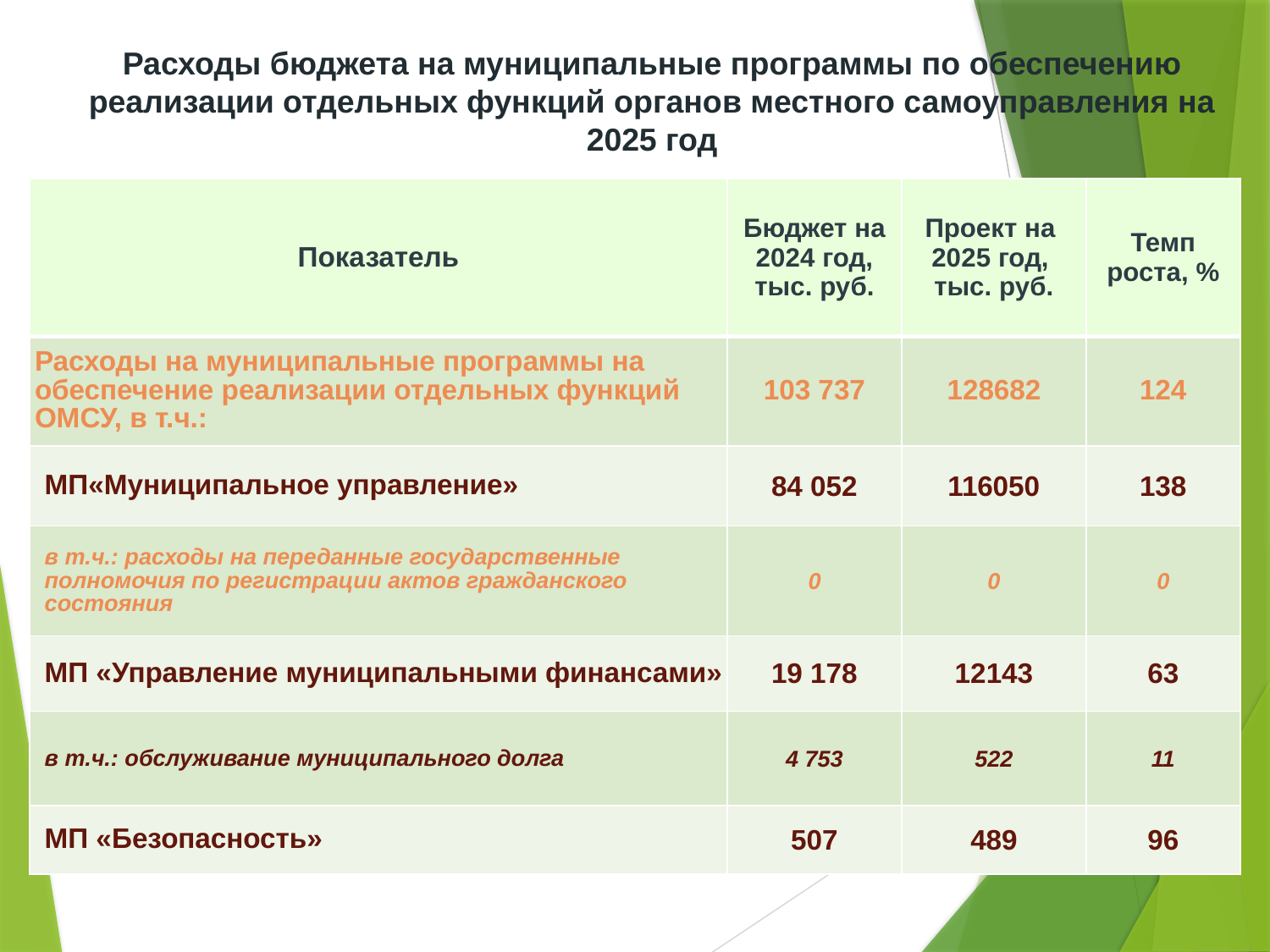

Расходы бюджета на муниципальные программы по обеспечению реализации отдельных функций органов местного самоуправления на 2025 год

| Показатель | Бюджет на 2024 год, тыс. руб. | Проект на 2025 год, тыс. руб. | Темп роста, % |
| --- | --- | --- | --- |
| Расходы на муниципальные программы на обеспечение реализации отдельных функций ОМСУ, в т.ч.: | 103 737 | 128682 | 124 |
| МП«Муниципальное управление» | 84 052 | 116050 | 138 |
| в т.ч.: расходы на переданные государственные полномочия по регистрации актов гражданского состояния | 0 | 0 | 0 |
| МП «Управление муниципальными финансами» | 19 178 | 12143 | 63 |
| в т.ч.: обслуживание муниципального долга | 4 753 | 522 | 11 |
| МП «Безопасность» | 507 | 489 | 96 |